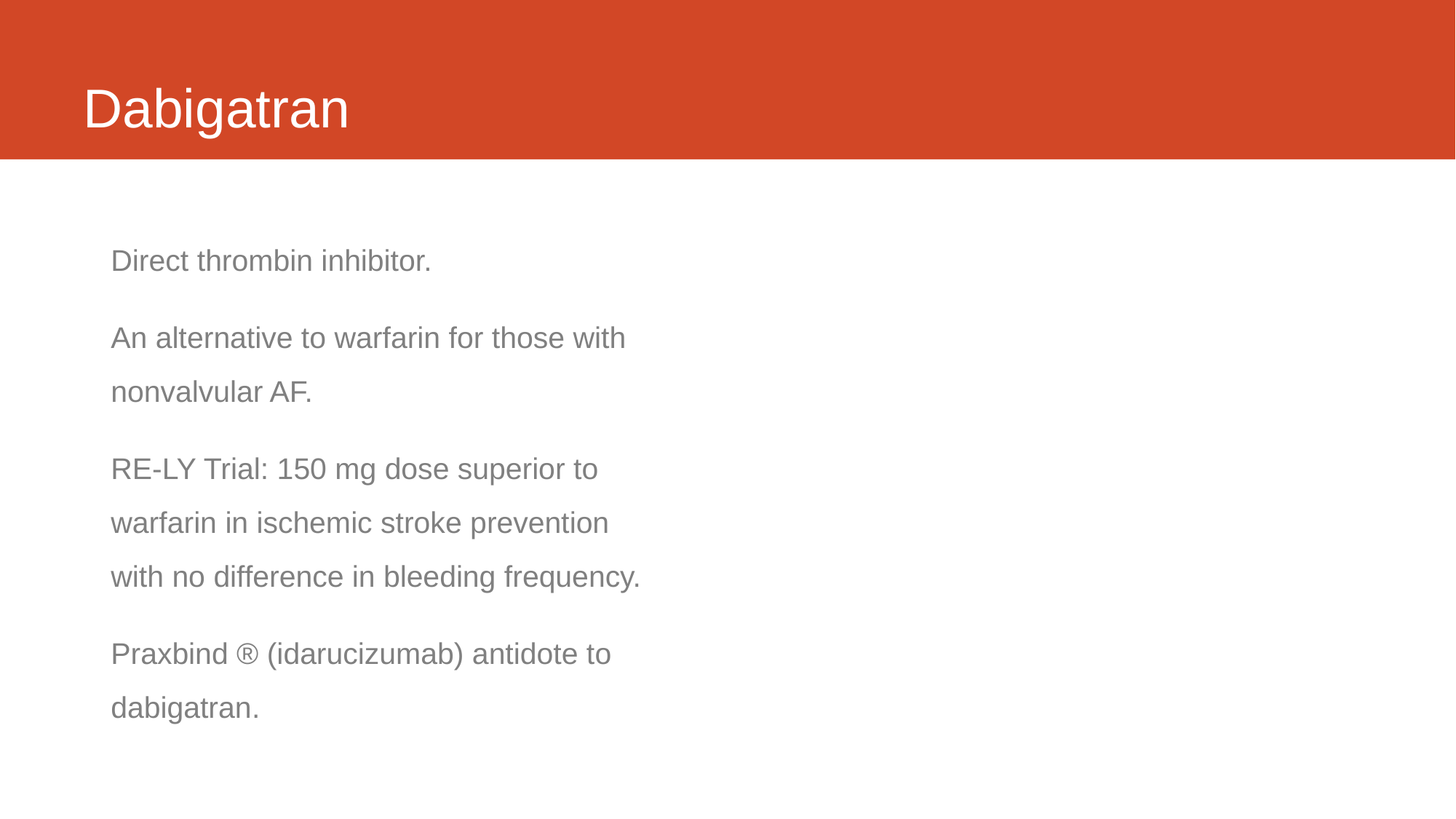

# Dabigatran
Direct thrombin inhibitor.
An alternative to warfarin for those with nonvalvular AF.
RE-LY Trial: 150 mg dose superior to warfarin in ischemic stroke prevention with no difference in bleeding frequency.
Praxbind ® (idarucizumab) antidote to dabigatran.